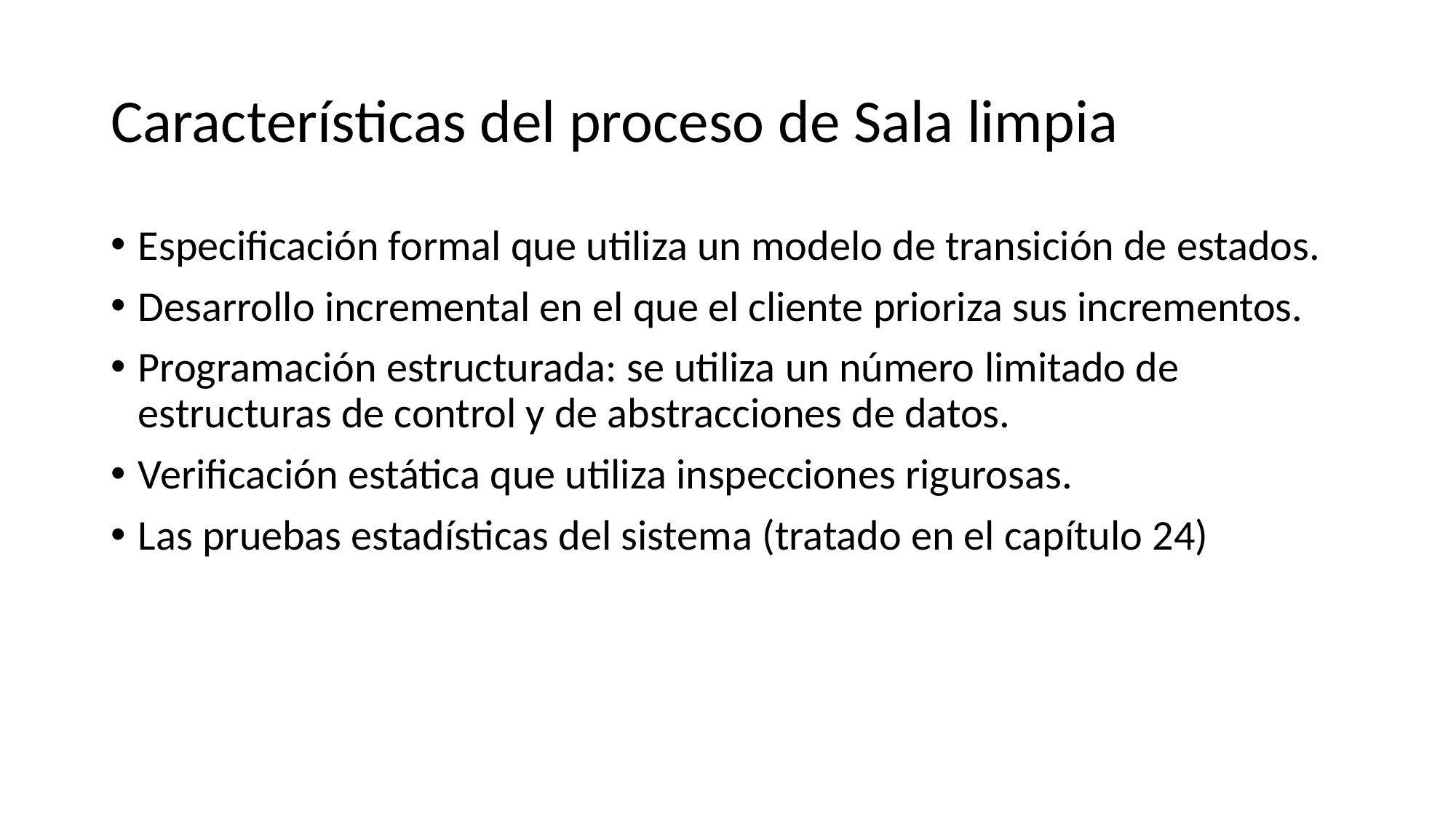

# Características del proceso de Sala limpia
Especificación formal que utiliza un modelo de transición de estados.
Desarrollo incremental en el que el cliente prioriza sus incrementos.
Programación estructurada: se utiliza un número limitado de estructuras de control y de abstracciones de datos.
Verificación estática que utiliza inspecciones rigurosas.
Las pruebas estadísticas del sistema (tratado en el capítulo 24)